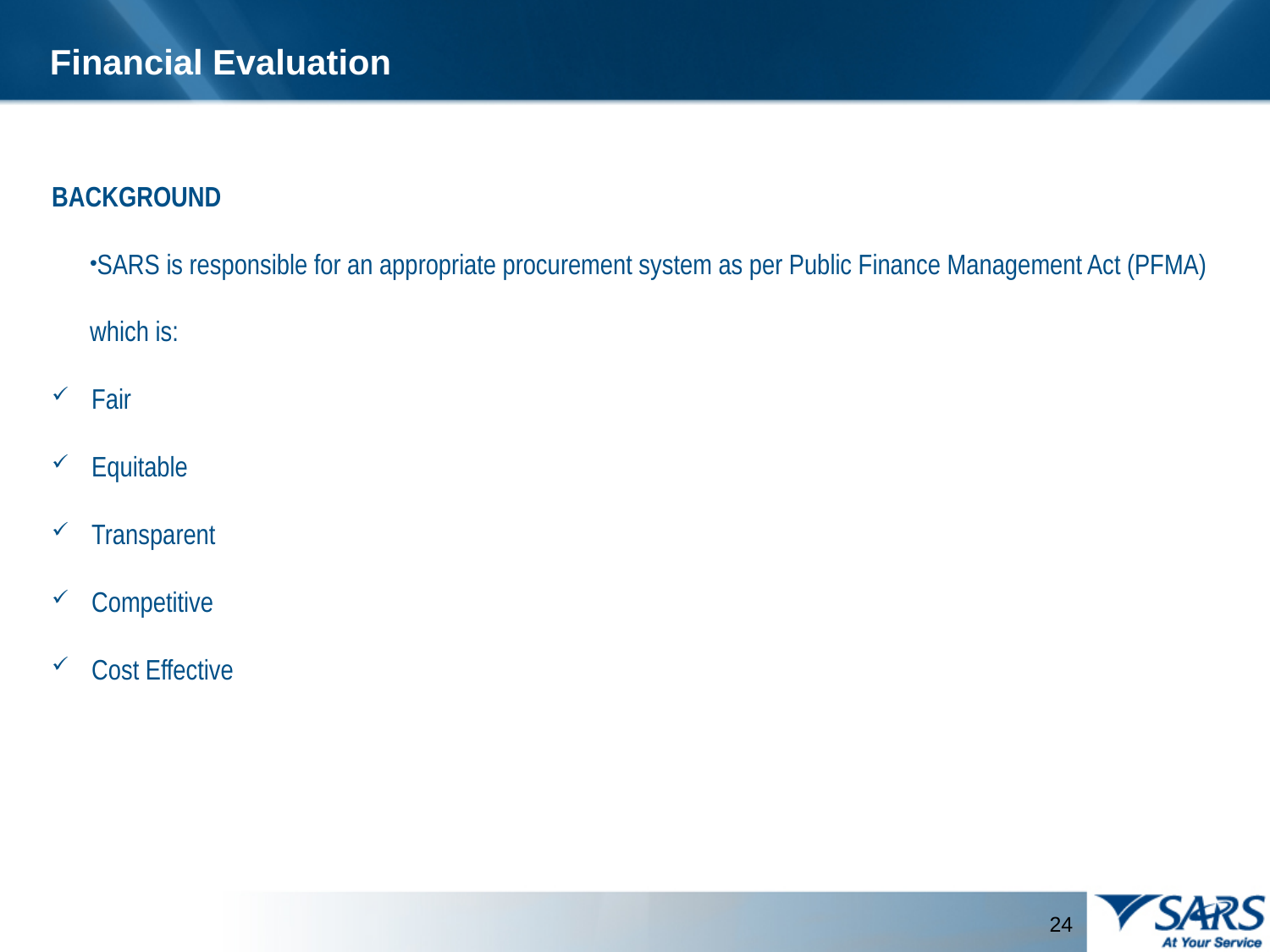

Financial Evaluation

BACKGROUND
SARS is responsible for an appropriate procurement system as per Public Finance Management Act (PFMA)
      which is:
Fair
Equitable
Transparent
Competitive
Cost Effective
     24